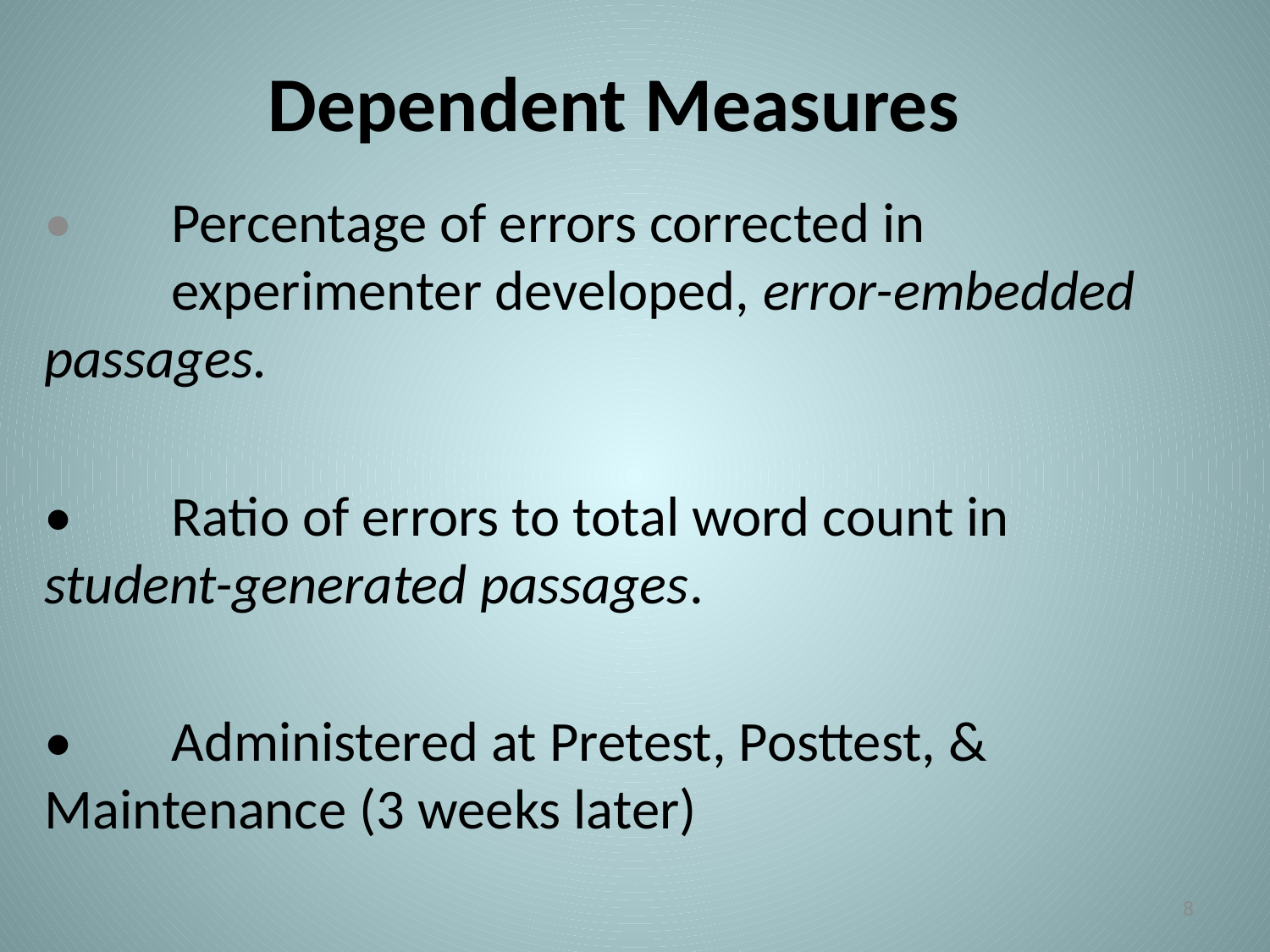

# Dependent Measures
•	Percentage of errors corrected in 			experimenter developed, error-embedded 	passages.

•	Ratio of errors to total word count in 		student-generated passages.

•	Administered at Pretest, Posttest, & 		Maintenance (3 weeks later)
8